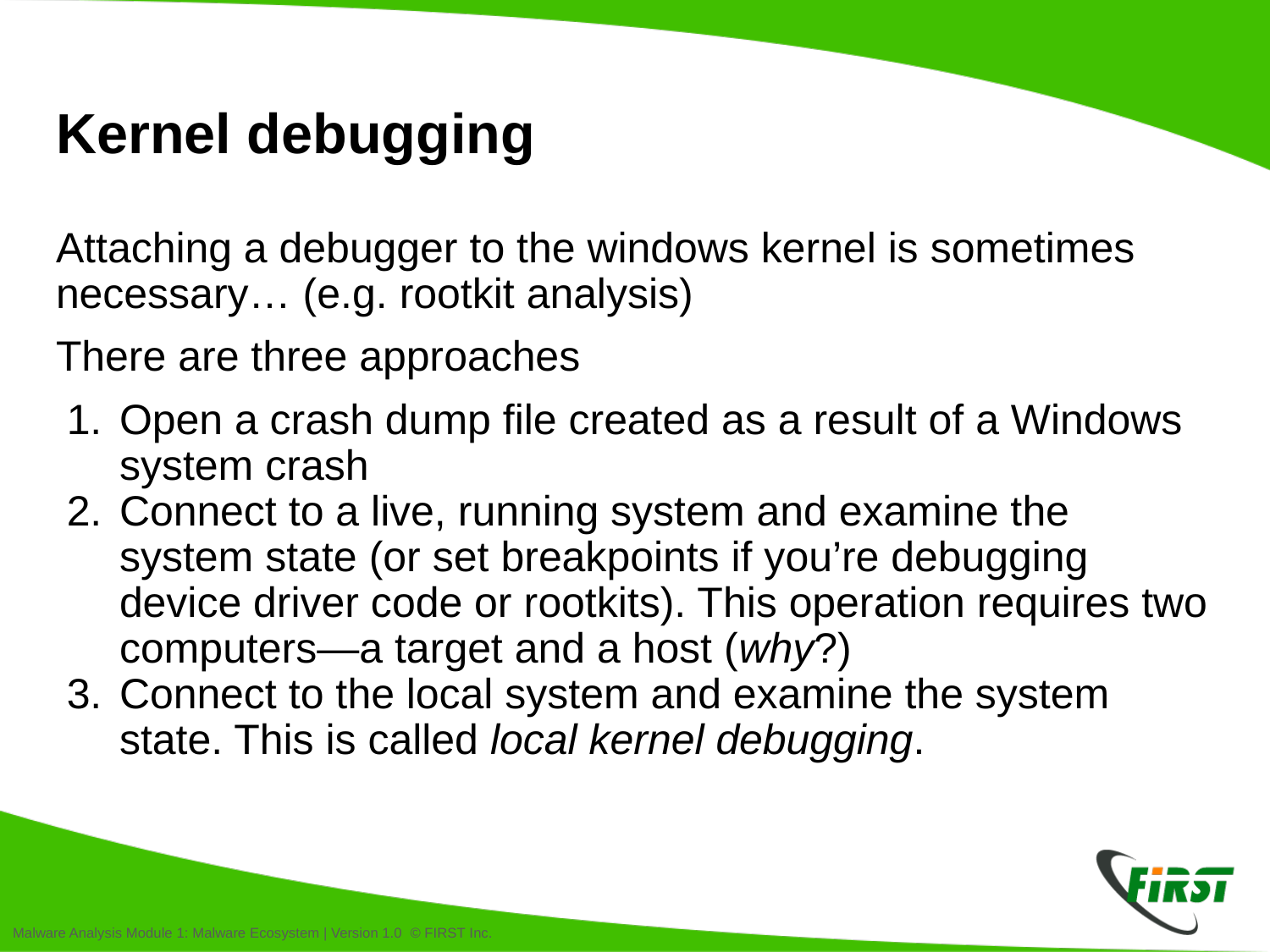

# Kernel debugging
Attaching a debugger to the windows kernel is sometimes necessary… (e.g. rootkit analysis)
There are three approaches
Open a crash dump file created as a result of a Windows system crash
Connect to a live, running system and examine the system state (or set breakpoints if you’re debugging device driver code or rootkits). This operation requires two computers—a target and a host (why?)
Connect to the local system and examine the system state. This is called local kernel debugging.